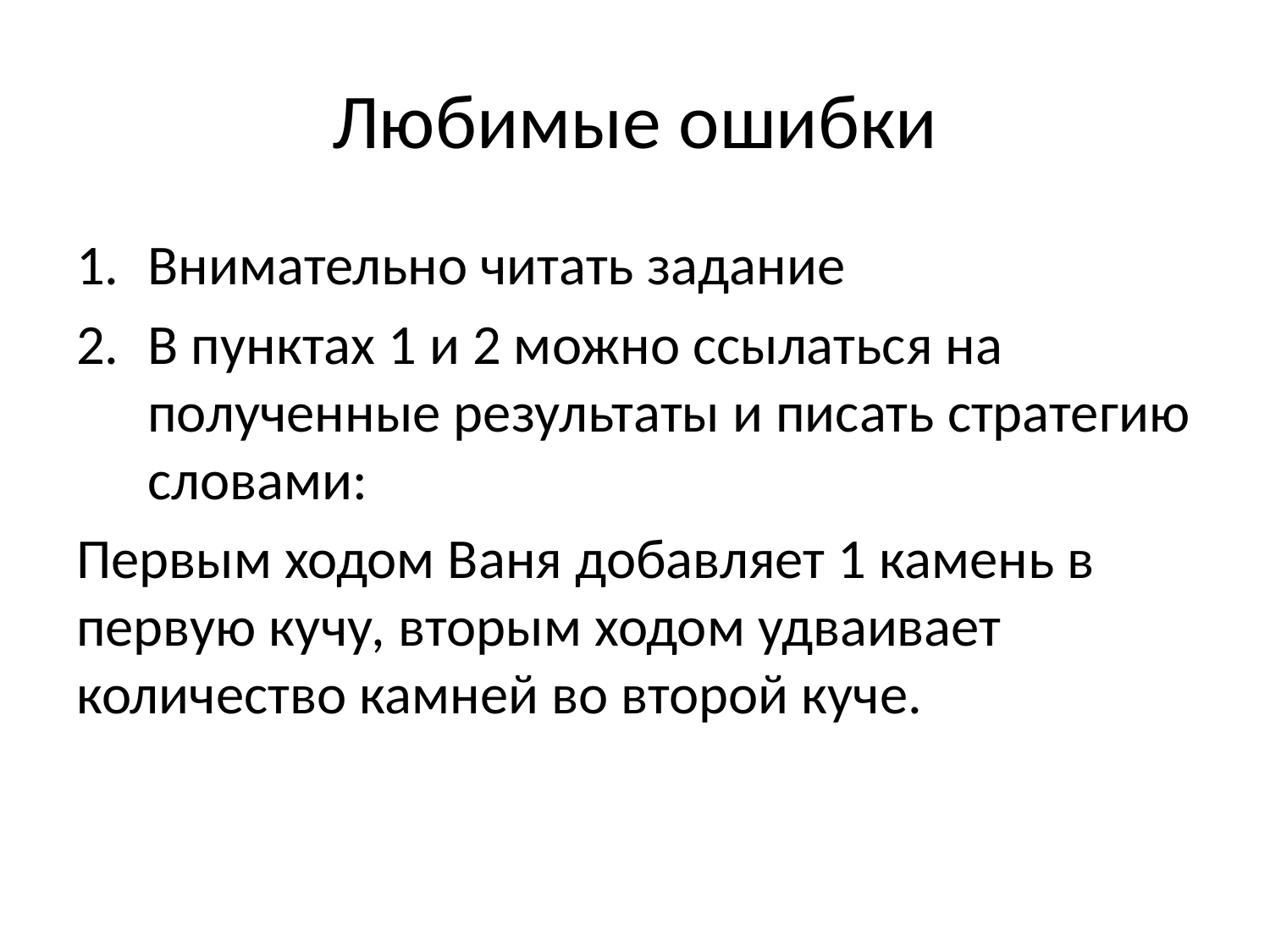

# Любимые ошибки
Внимательно читать задание
В пунктах 1 и 2 можно ссылаться на полученные результаты и писать стратегию словами:
Первым ходом Ваня добавляет 1 камень в первую кучу, вторым ходом удваивает количество камней во второй куче.